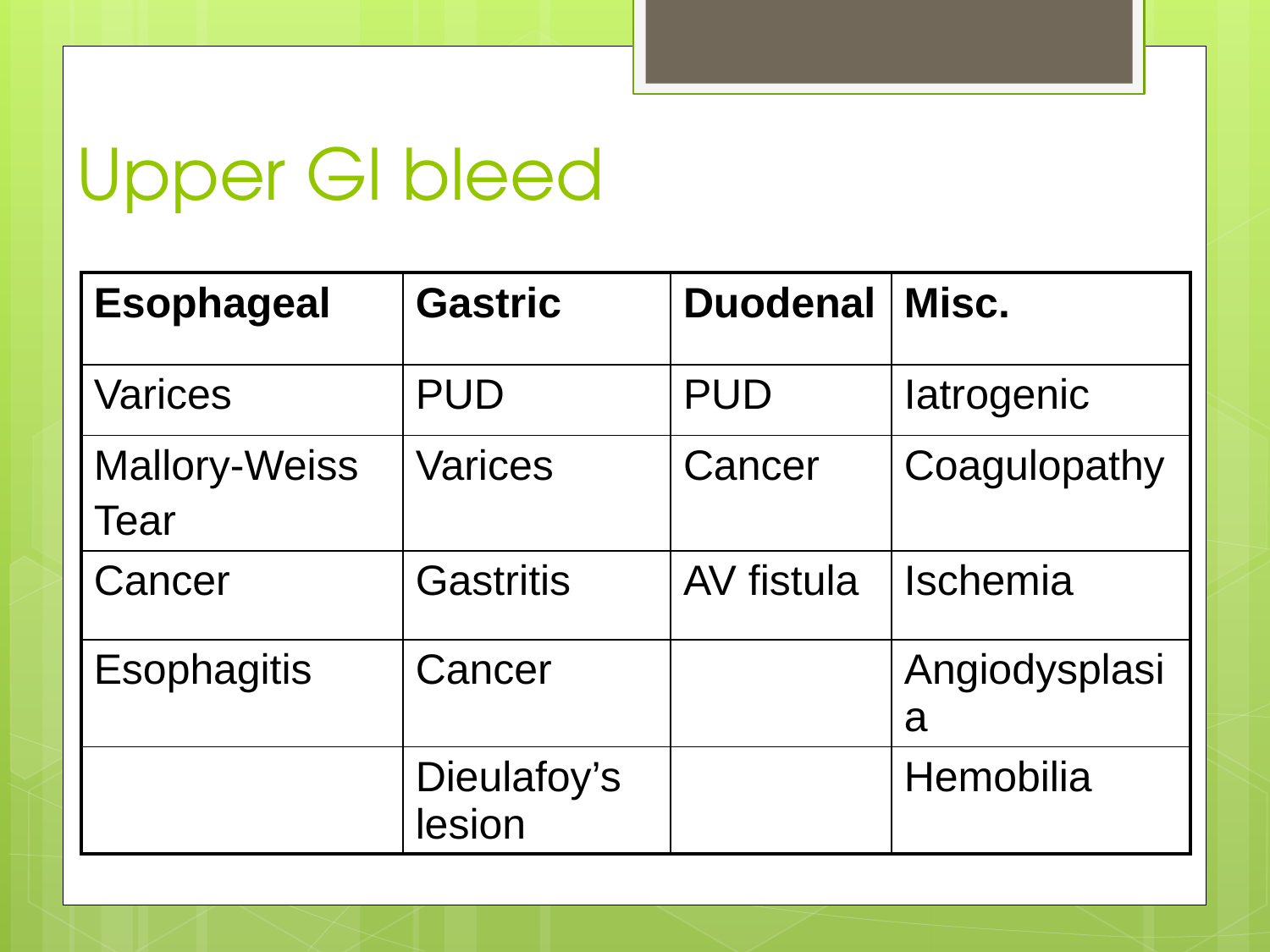

# Upper GI bleed
| Esophageal | Gastric | Duodenal | Misc. |
| --- | --- | --- | --- |
| Varices | PUD | PUD | Iatrogenic |
| Mallory-Weiss Tear | Varices | Cancer | Coagulopathy |
| Cancer | Gastritis | AV fistula | Ischemia |
| Esophagitis | Cancer |  | Angiodysplasia |
|  | Dieulafoy’s lesion |  | Hemobilia |